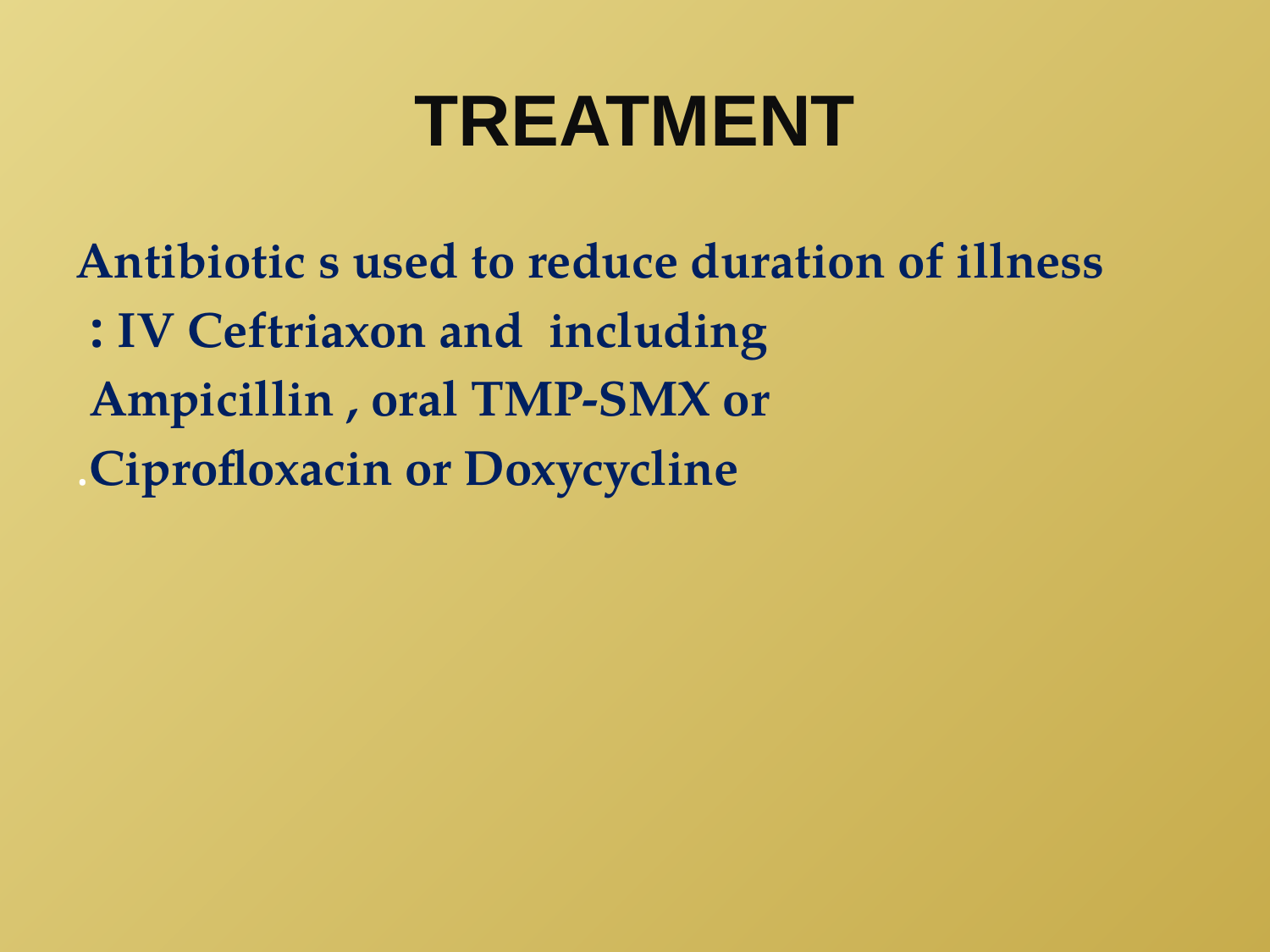

# TREATMENT
 Antibiotic s used to reduce duration of illness
IV Ceftriaxon and  including :
Ampicillin , oral TMP-SMX or
Ciprofloxacin or Doxycycline.